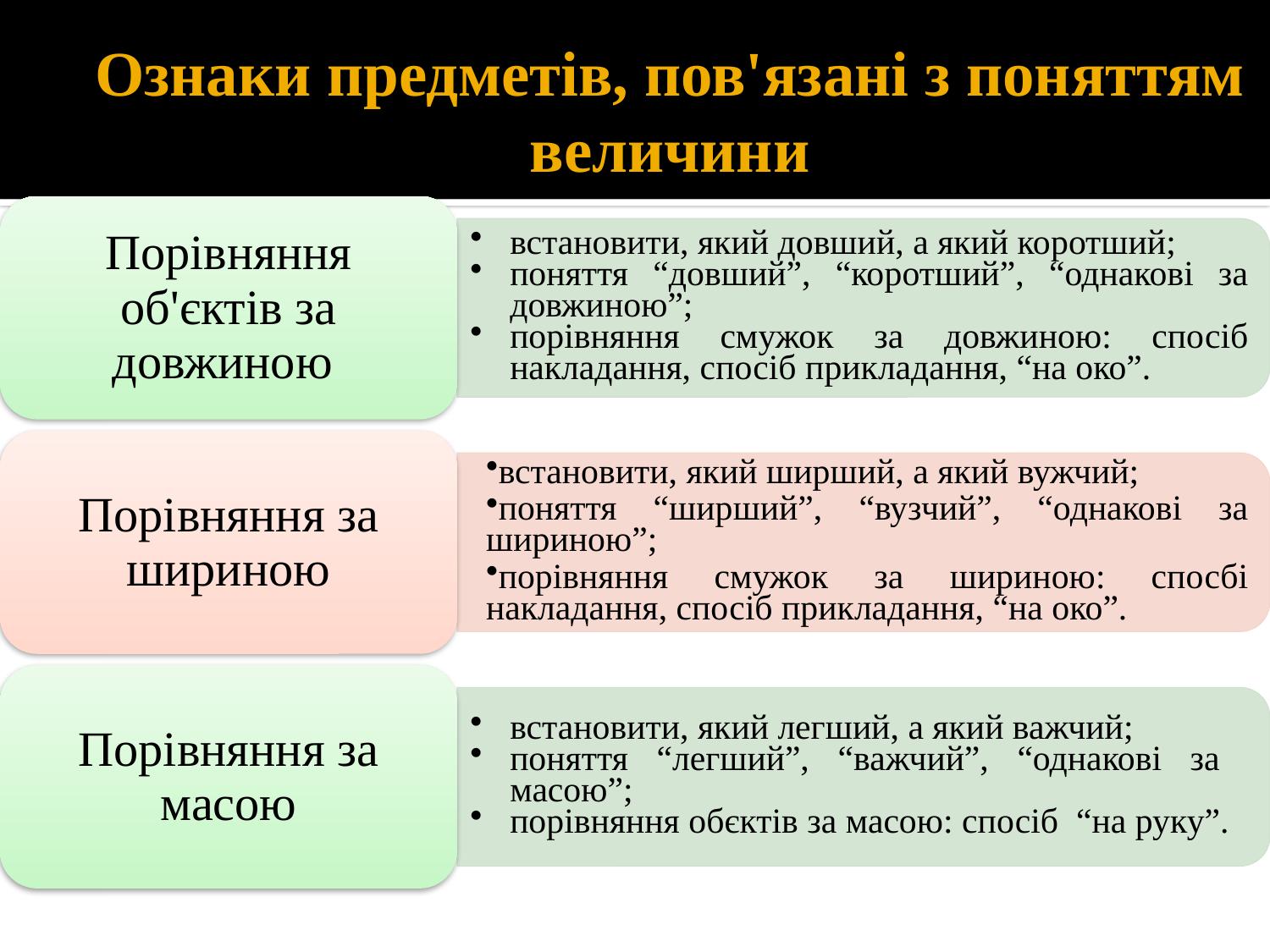

# Ознаки предметів, пов'язані з поняттям величини
Порівняння об'єктів за довжиною
встановити, який довший, а який коротший;
Порівняння за шириною
встановити, який ширший, а який вужчий;
Порівняння за масою
встановити, який легший, а який важчий;
поняття “довший”, “коротший”, “однакові за довжиною”;
порівняння смужок за шириною: спосбі накладання, спосіб прикладання, “на око”.
поняття “ширший”, “вузчий”, “однакові за шириною”;
порівняння смужок за довжиною: спосіб накладання, спосіб прикладання, “на око”.
поняття “легший”, “важчий”, “однакові за  масою”;
порівняння обєктів за масою: спосіб  “на руку”.